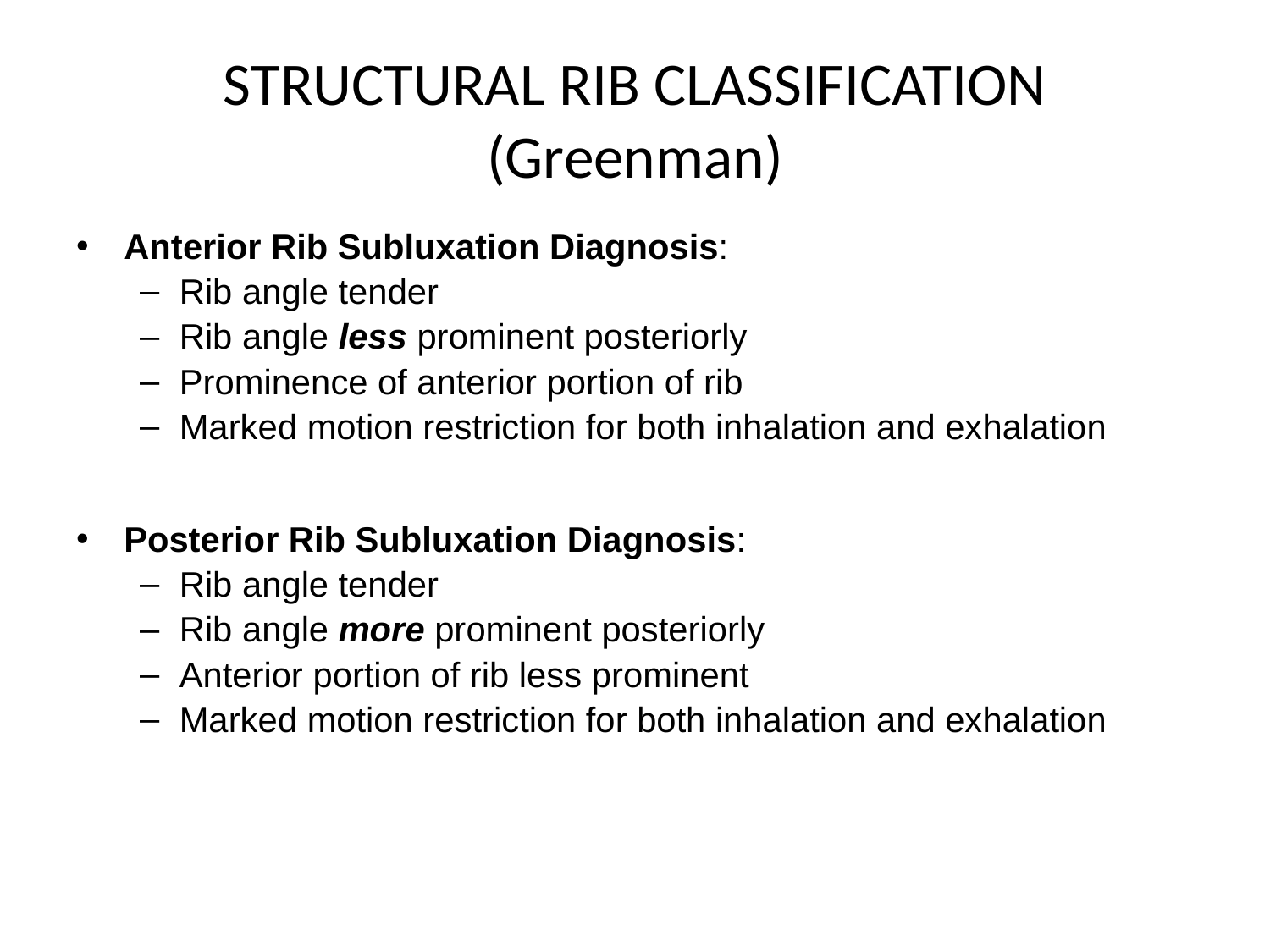

# STRUCTURAL RIB CLASSIFICATION (Greenman)
Anterior Rib Subluxation Diagnosis:
Rib angle tender
Rib angle less prominent posteriorly
Prominence of anterior portion of rib
Marked motion restriction for both inhalation and exhalation

Posterior Rib Subluxation Diagnosis:
Rib angle tender
Rib angle more prominent posteriorly
Anterior portion of rib less prominent
Marked motion restriction for both inhalation and exhalation